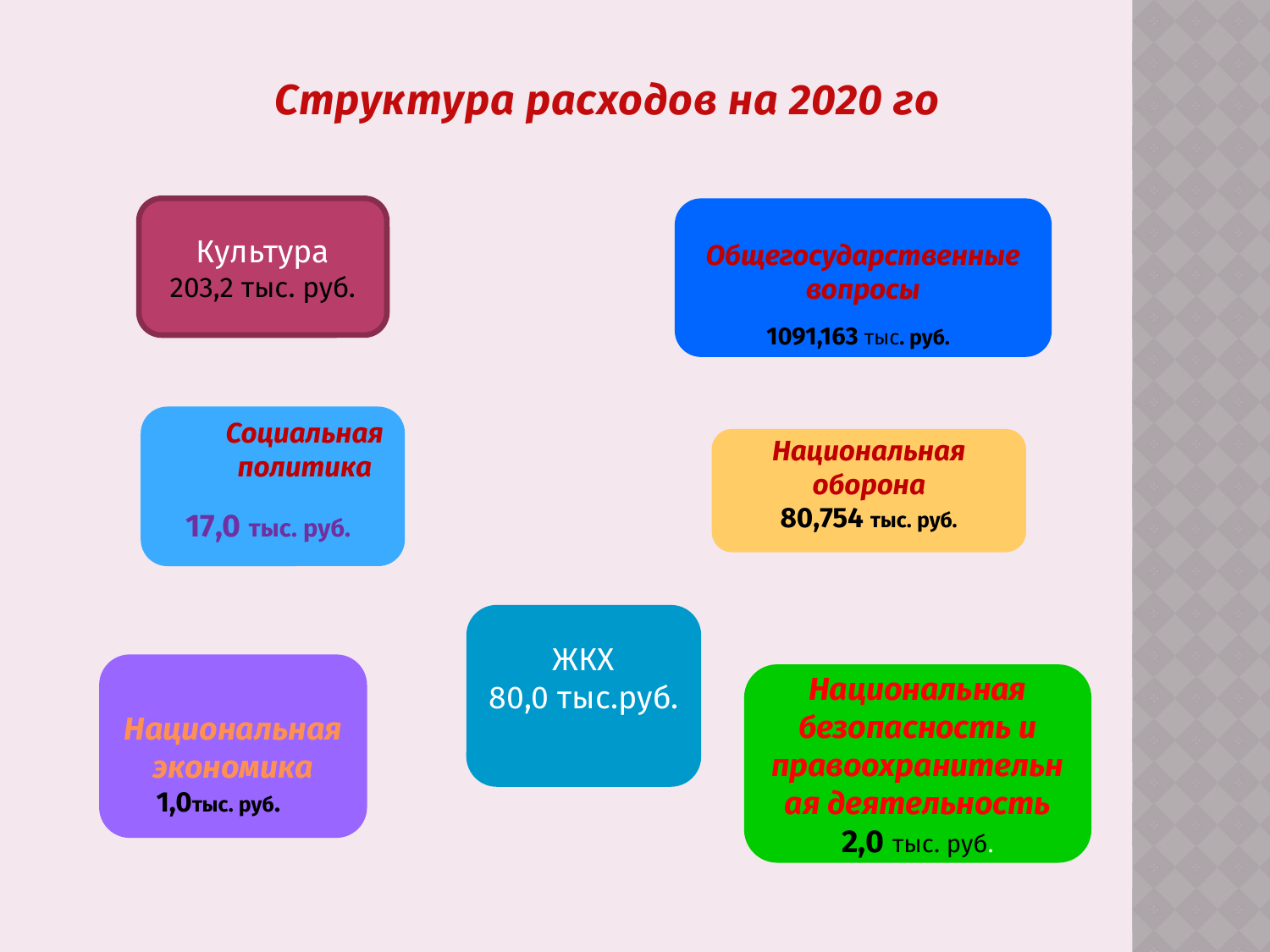

Структура расходов на 2020 год
Культура
203,2 тыс. руб.

Общегосударственные вопросы
1091,163 тыс. руб.

Социальная политика
17,0 тыс. руб.
Национальная оборона

80,754 тыс. руб.
ЖКХ
80,0 тыс.руб.

Национальная экономика
Национальная безопасность и правоохранительная деятельность
2,0 тыс. руб.

1,0тыс. руб.